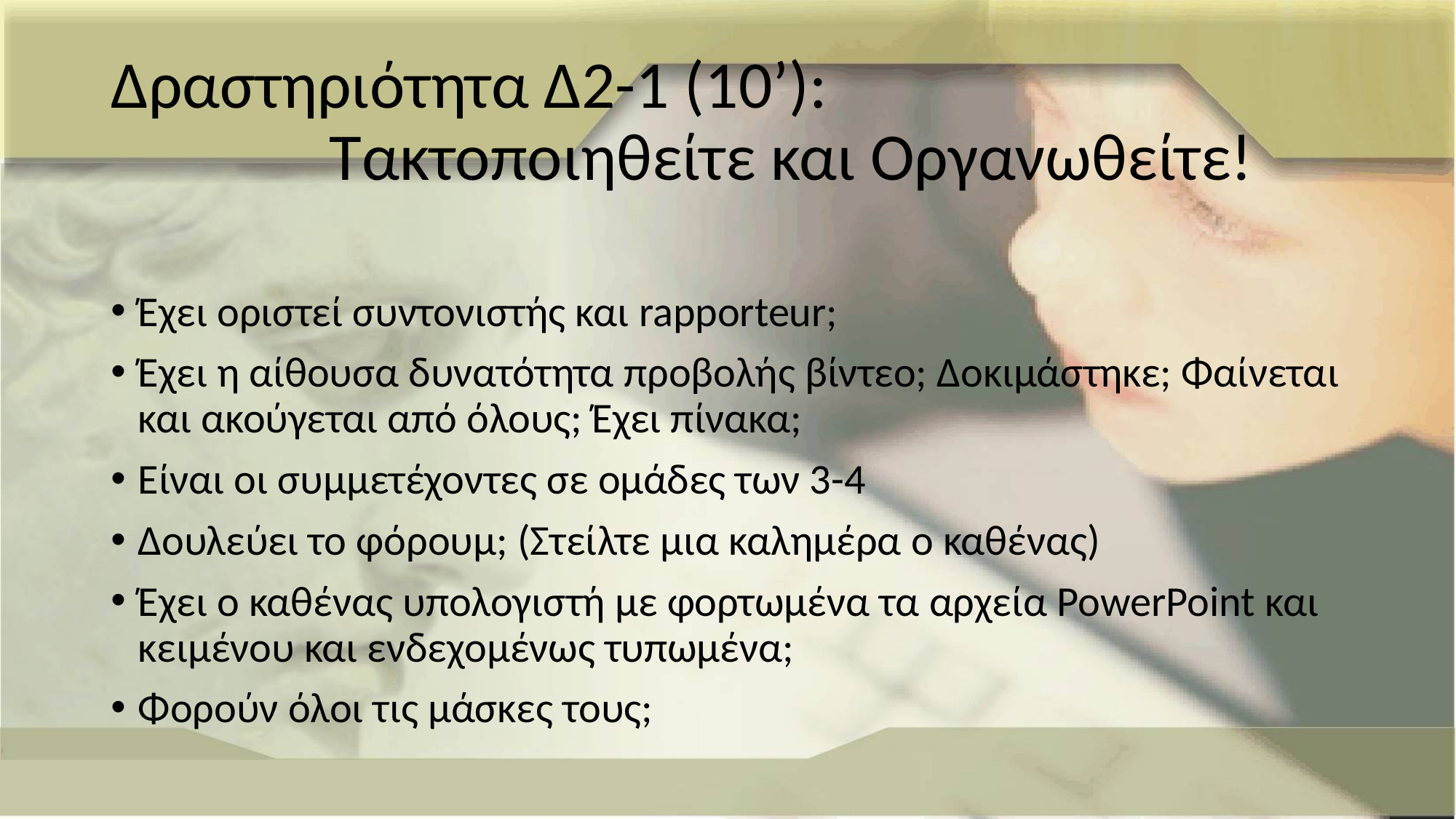

# Δραστηριότητα Δ2-1 (10’): Τακτοποιηθείτε και Οργανωθείτε!

Έχει οριστεί συντονιστής και rapporteur;
Έχει η αίθουσα δυνατότητα προβολής βίντεο; Δοκιμάστηκε; Φαίνεται και ακούγεται από όλους; Έχει πίνακα;
Είναι οι συμμετέχοντες σε ομάδες των 3-4
Δουλεύει το φόρουμ; (Στείλτε μια καλημέρα ο καθένας)
Έχει ο καθένας υπολογιστή με φορτωμένα τα αρχεία PowerPoint και κειμένου και ενδεχομένως τυπωμένα;
Φορούν όλοι τις μάσκες τους;